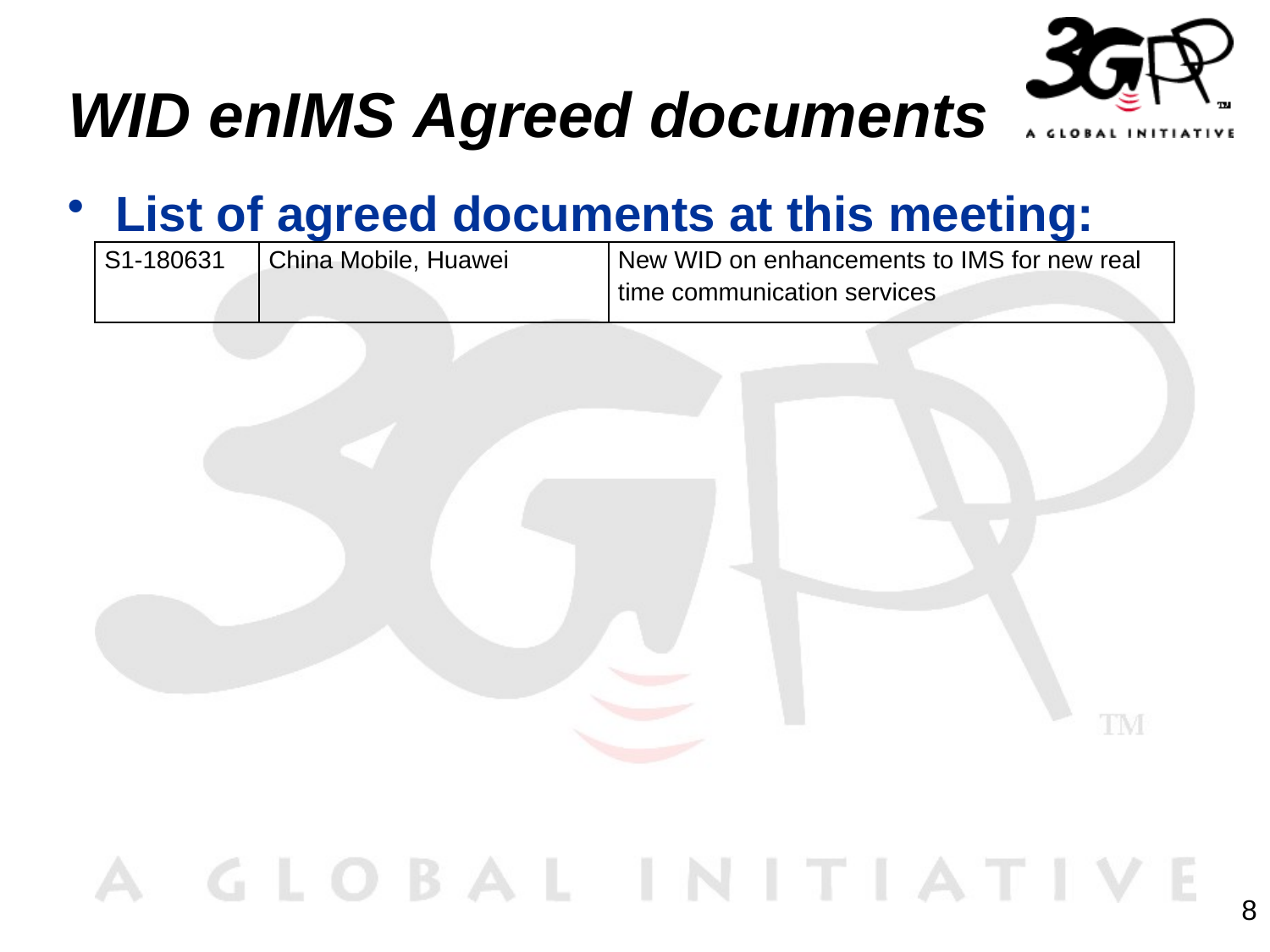

# WID enIMS Agreed documents
List of agreed documents at this meeting:

| S1-180631 | China Mobile, Huawei | New WID on enhancements to IMS for new real time communication services |
| --- | --- | --- |
8